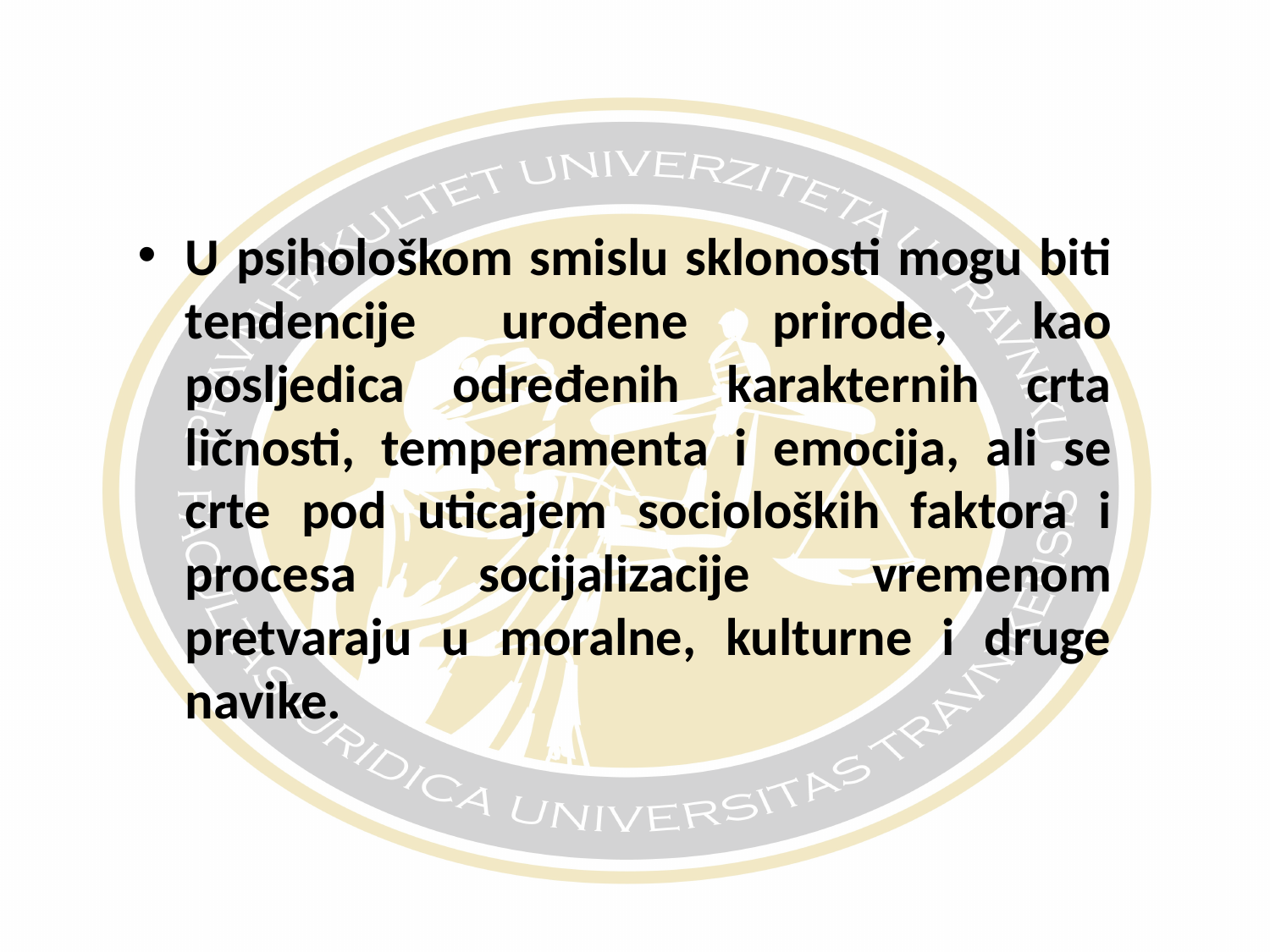

#
U psihološkom smislu sklonosti mogu biti tendencije urođene prirode, kao posljedica određenih karakternih crta ličnosti, temperamenta i emocija, ali se crte pod uticajem socioloških faktora i procesa socijalizacije vremenom pretvaraju u moralne, kulturne i druge navike.